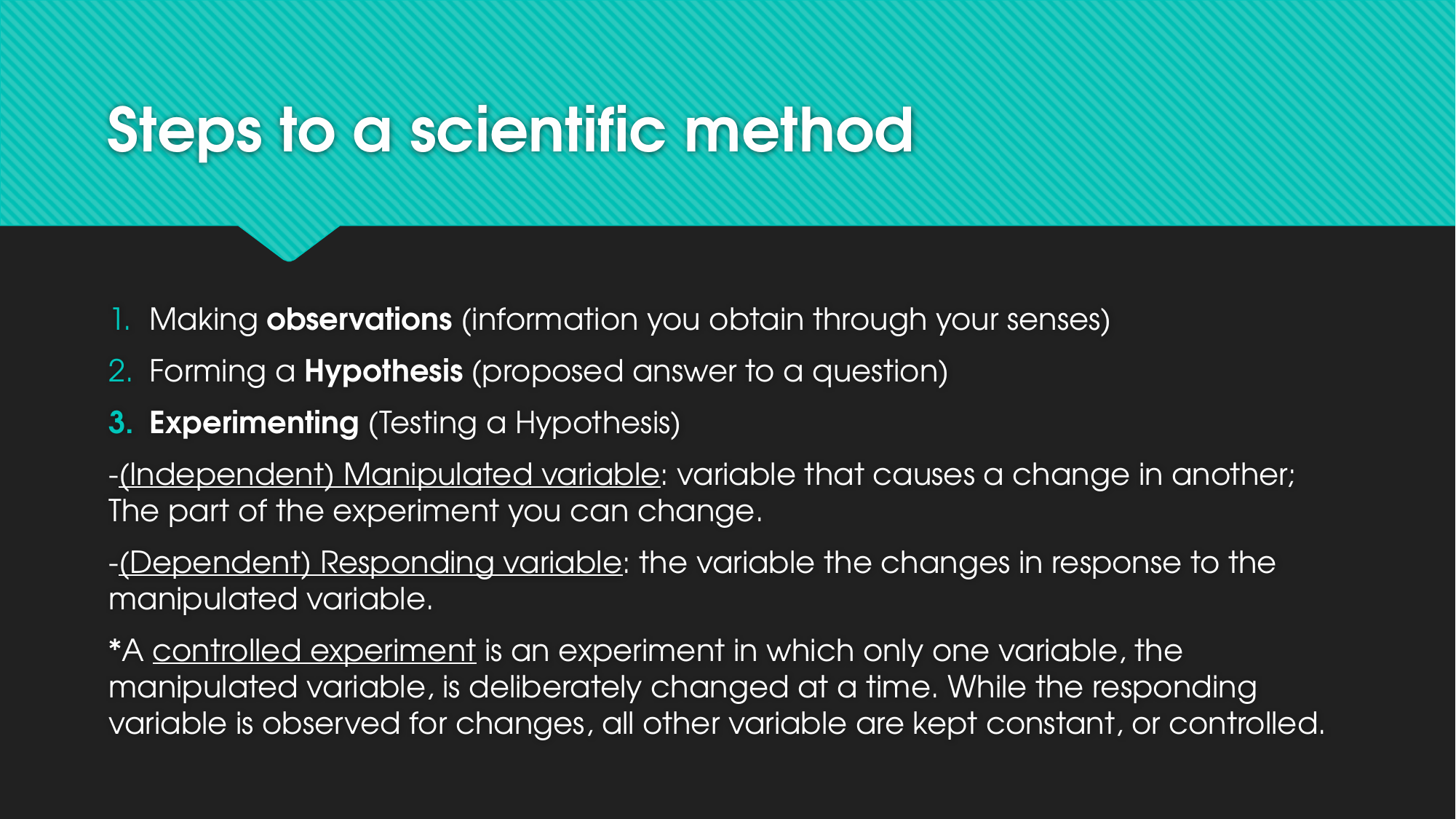

# Steps to a scientific method
Making observations (information you obtain through your senses)
Forming a Hypothesis (proposed answer to a question)
Experimenting (Testing a Hypothesis)
-(Independent) Manipulated variable: variable that causes a change in another; The part of the experiment you can change.
-(Dependent) Responding variable: the variable the changes in response to the manipulated variable.
*A controlled experiment is an experiment in which only one variable, the manipulated variable, is deliberately changed at a time. While the responding variable is observed for changes, all other variable are kept constant, or controlled.